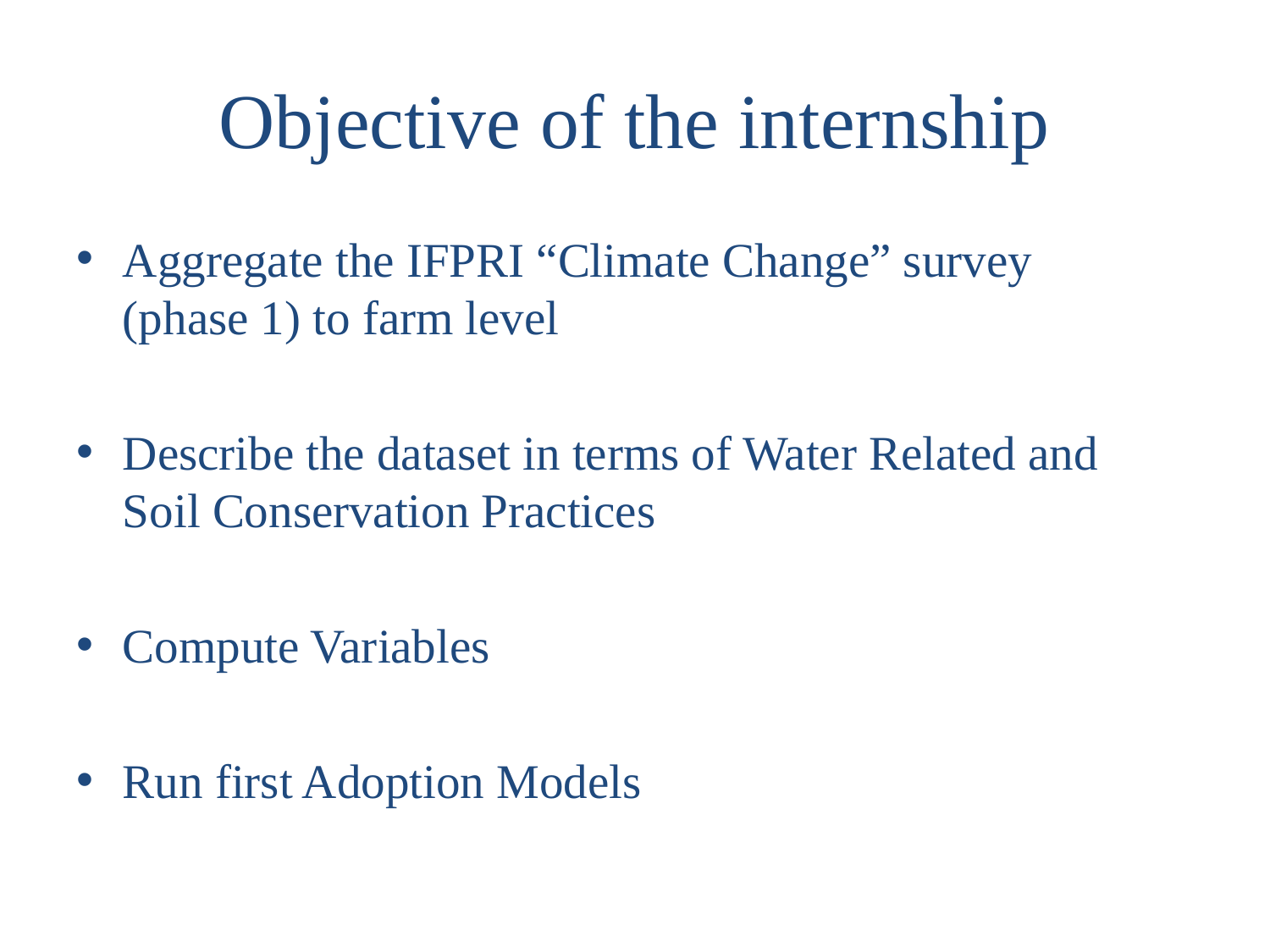

# Objective of the internship
Aggregate the IFPRI “Climate Change” survey  (phase 1) to farm level

Describe the dataset in terms of Water Related and Soil Conservation Practices

Compute Variables

Run first Adoption Models